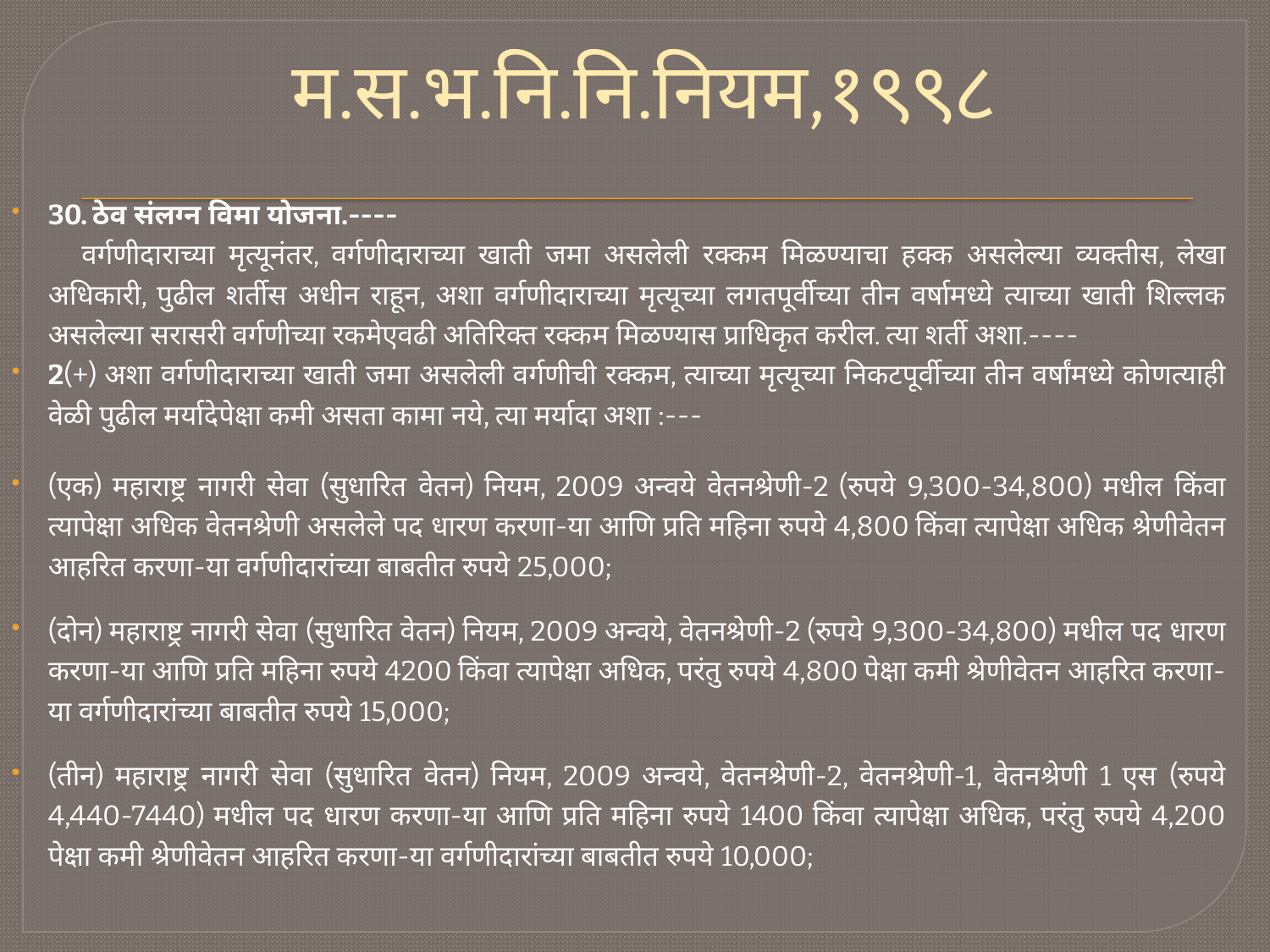

# म.स.भ.नि.नि.नियम,१९९८
30. ठेव संलग्न विमा योजना.----
     वर्गणीदाराच्या मृत्यूनंतर, वर्गणीदाराच्या खाती जमा असलेली रक्कम मिळण्याचा हक्क असलेल्या व्यक्तीस, लेखा अधिकारी, पुढील शर्तीस अधीन राहून, अशा वर्गणीदाराच्या मृत्यूच्या लगतपूर्वीच्या तीन वर्षामध्ये त्याच्या खाती शिल्लक असलेल्या सरासरी वर्गणीच्या रकमेएवढी अतिरिक्त रक्कम मिळण्यास प्राधिकृत करील. त्या शर्ती अशा.----
2(+) अशा वर्गणीदाराच्या खाती जमा असलेली वर्गणीची रक्कम, त्याच्या मृत्यूच्या निकटपूर्वीच्या तीन वर्षांमध्ये कोणत्याही वेळी पुढील मर्यादेपेक्षा कमी असता कामा नये, त्या मर्यादा अशा :---

(एक) महाराष्ट्र नागरी सेवा (सुधारित वेतन) नियम, 2009 अन्वये वेतनश्रेणी-2 (रुपये 9,300-34,800) मधील किंवा त्यापेक्षा अधिक वेतनश्रेणी असलेले पद धारण करणा-या आणि प्रति महिना रुपये 4,800 किंवा त्यापेक्षा अधिक श्रेणीवेतन आहरित करणा-या वर्गणीदारांच्या बाबतीत रुपये 25,000;

(दोन) महाराष्ट्र नागरी सेवा (सुधारित वेतन) नियम, 2009 अन्वये, वेतनश्रेणी-2 (रुपये 9,300-34,800) मधील पद धारण करणा-या आणि प्रति महिना रुपये 4200 किंवा त्यापेक्षा अधिक, परंतु रुपये 4,800 पेक्षा कमी श्रेणीवेतन आहरित करणा-या वर्गणीदारांच्या बाबतीत रुपये 15,000;

(तीन) महाराष्ट्र नागरी सेवा (सुधारित वेतन) नियम, 2009 अन्वये, वेतनश्रेणी-2, वेतनश्रेणी-1, वेतनश्रेणी 1 एस (रुपये 4,440-7440) मधील पद धारण करणा-या आणि प्रति महिना रुपये 1400 किंवा त्यापेक्षा अधिक, परंतु रुपये 4,200 पेक्षा कमी श्रेणीवेतन आहरित करणा-या वर्गणीदारांच्या बाबतीत रुपये 10,000;